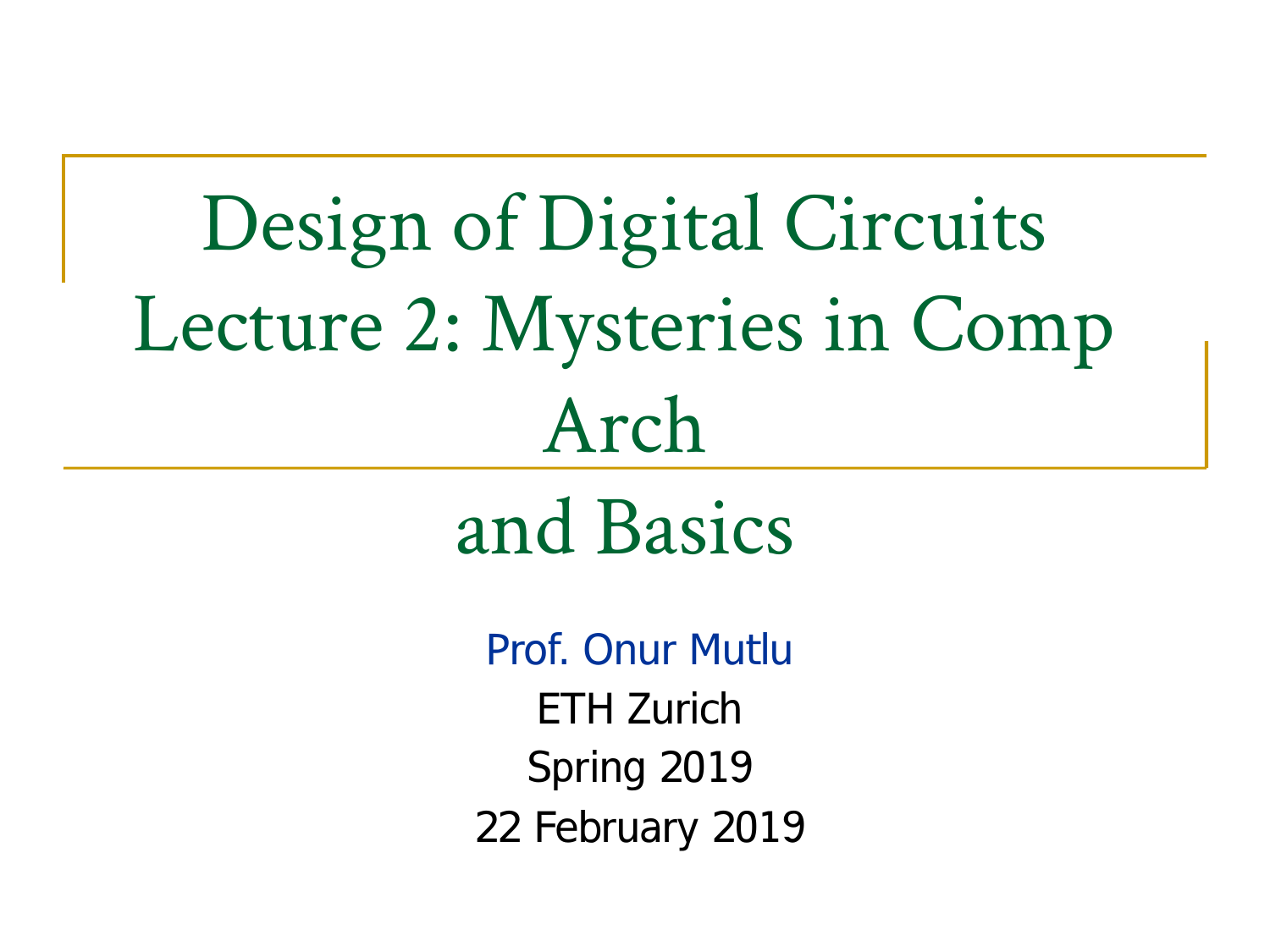

# Design of Digital Circuits Lecture 2: Mysteries in Comp Arch and Basics

Prof. Onur Mutlu
ETH Zurich
Spring 2019
22 February 2019